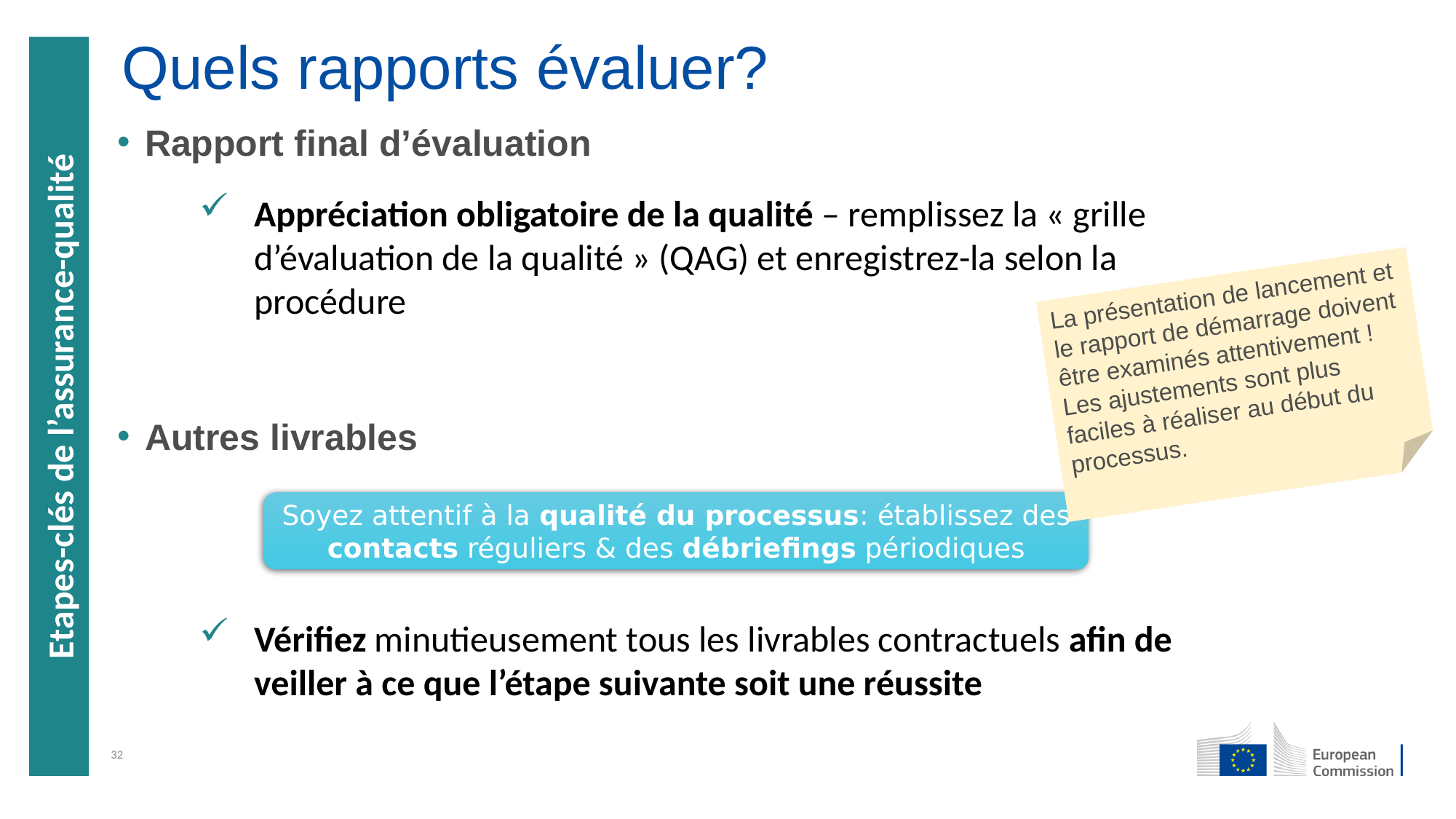

Quels rapports évaluer?
Rapport final d’évaluation
Appréciation obligatoire de la qualité – remplissez la « grille d’évaluation de la qualité » (QAG) et enregistrez-la selon la  procédure

Autres livrables

Vérifiez minutieusement tous les livrables contractuels afin de veiller à ce que l’étape suivante soit une réussite

La présentation de lancement et le rapport de démarrage doivent être examinés attentivement ! Les ajustements sont plus faciles à réaliser au début du processus.
Etapes-clés de l’assurance-qualité
Soyez attentif à la qualité du processus: établissez des contacts réguliers & des débriefings périodiques
32